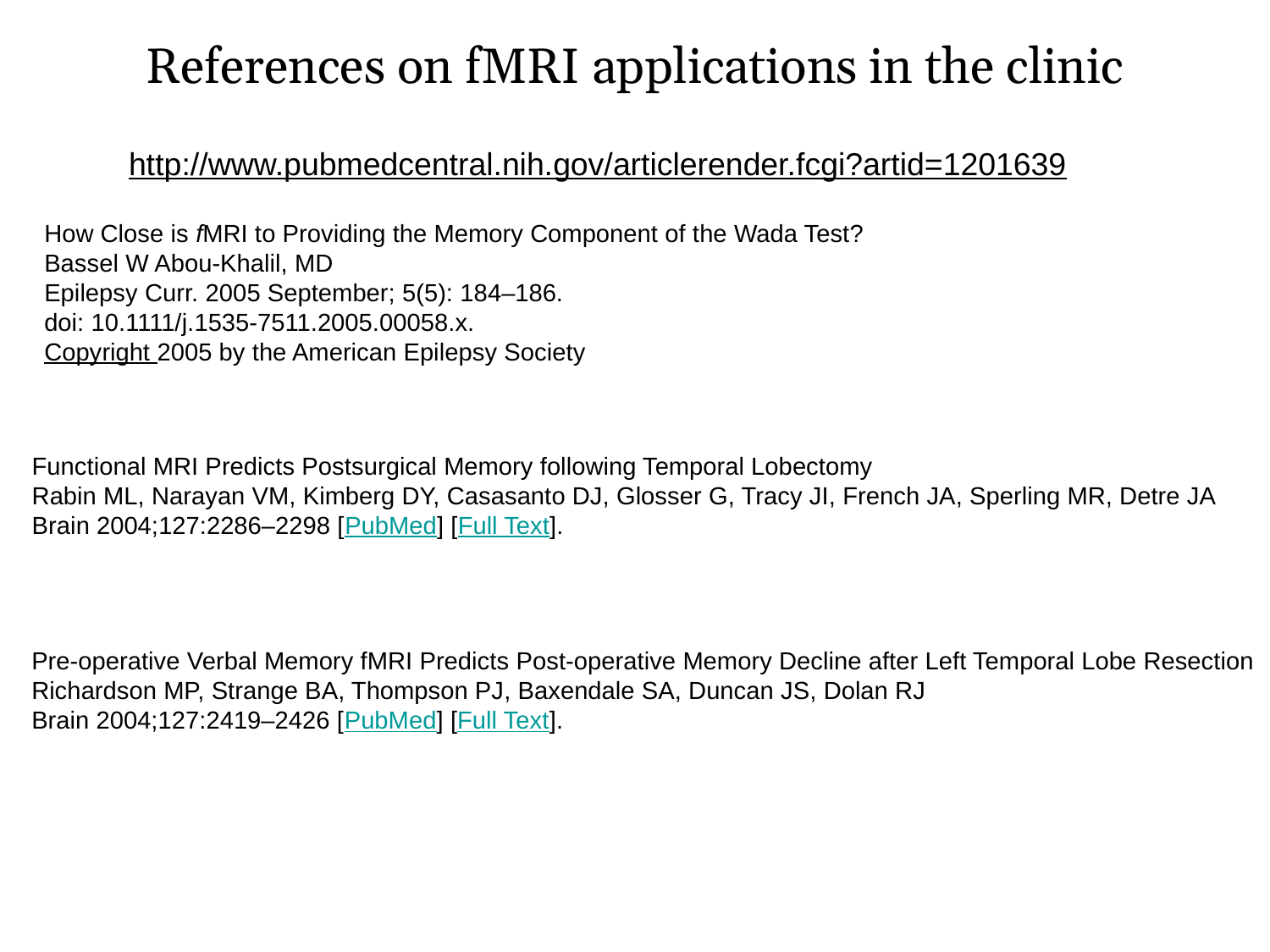

# References on fMRI applications in the clinic
http://www.pubmedcentral.nih.gov/articlerender.fcgi?artid=1201639
How Close is fMRI to Providing the Memory Component of the Wada Test?
Bassel W Abou-Khalil, MD
Epilepsy Curr. 2005 September; 5(5): 184–186.
doi: 10.1111/j.1535-7511.2005.00058.x.
Copyright 2005 by the American Epilepsy Society
Functional MRI Predicts Postsurgical Memory following Temporal Lobectomy
Rabin ML, Narayan VM, Kimberg DY, Casasanto DJ, Glosser G, Tracy JI, French JA, Sperling MR, Detre JA
Brain 2004;127:2286–2298 [PubMed] [Full Text].
Pre-operative Verbal Memory fMRI Predicts Post-operative Memory Decline after Left Temporal Lobe Resection
Richardson MP, Strange BA, Thompson PJ, Baxendale SA, Duncan JS, Dolan RJ
Brain 2004;127:2419–2426 [PubMed] [Full Text].